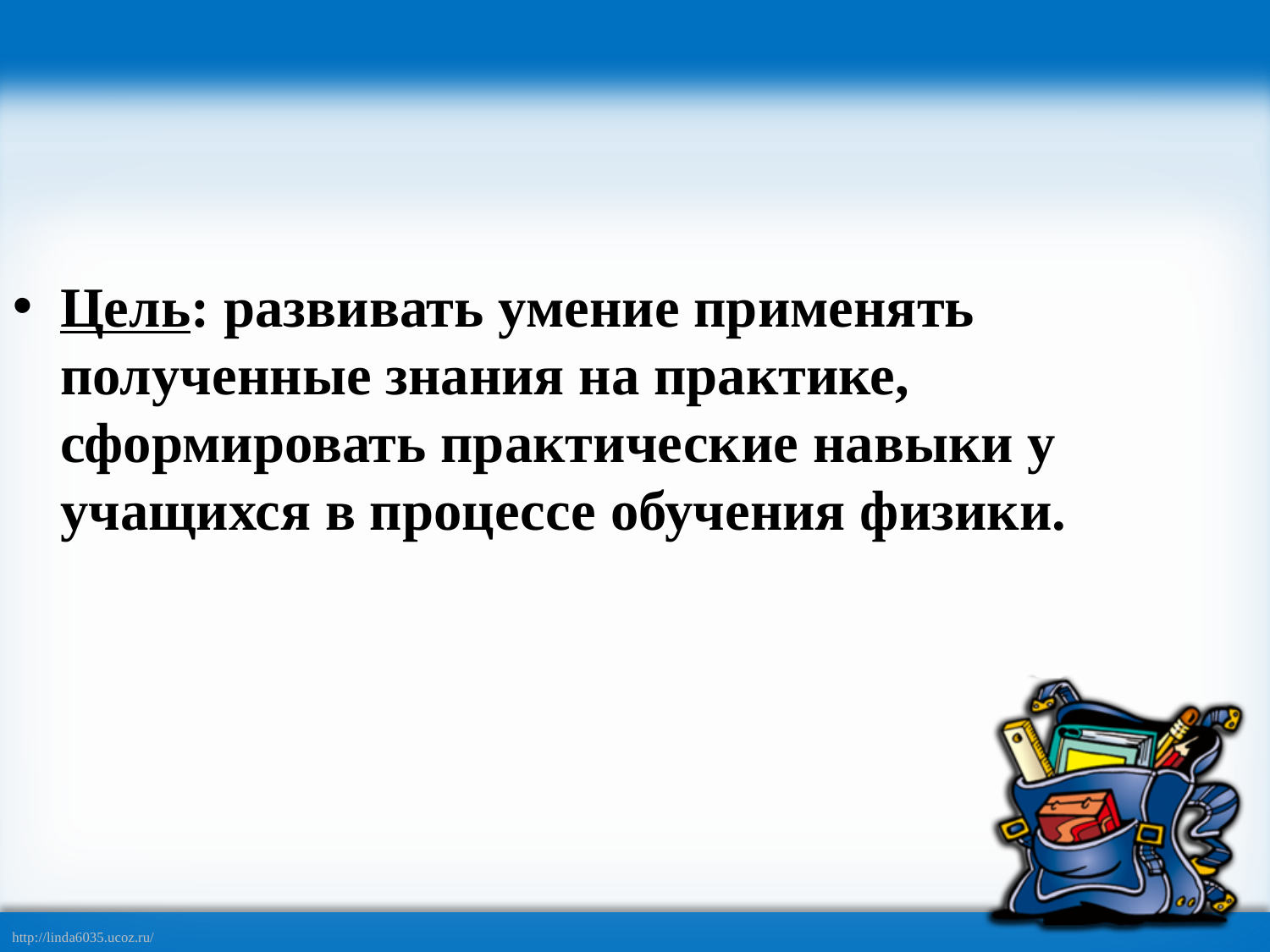

Цель: развивать умение применять  полученные знания на практике, сформировать практические навыки у учащихся в процессе обучения физики.